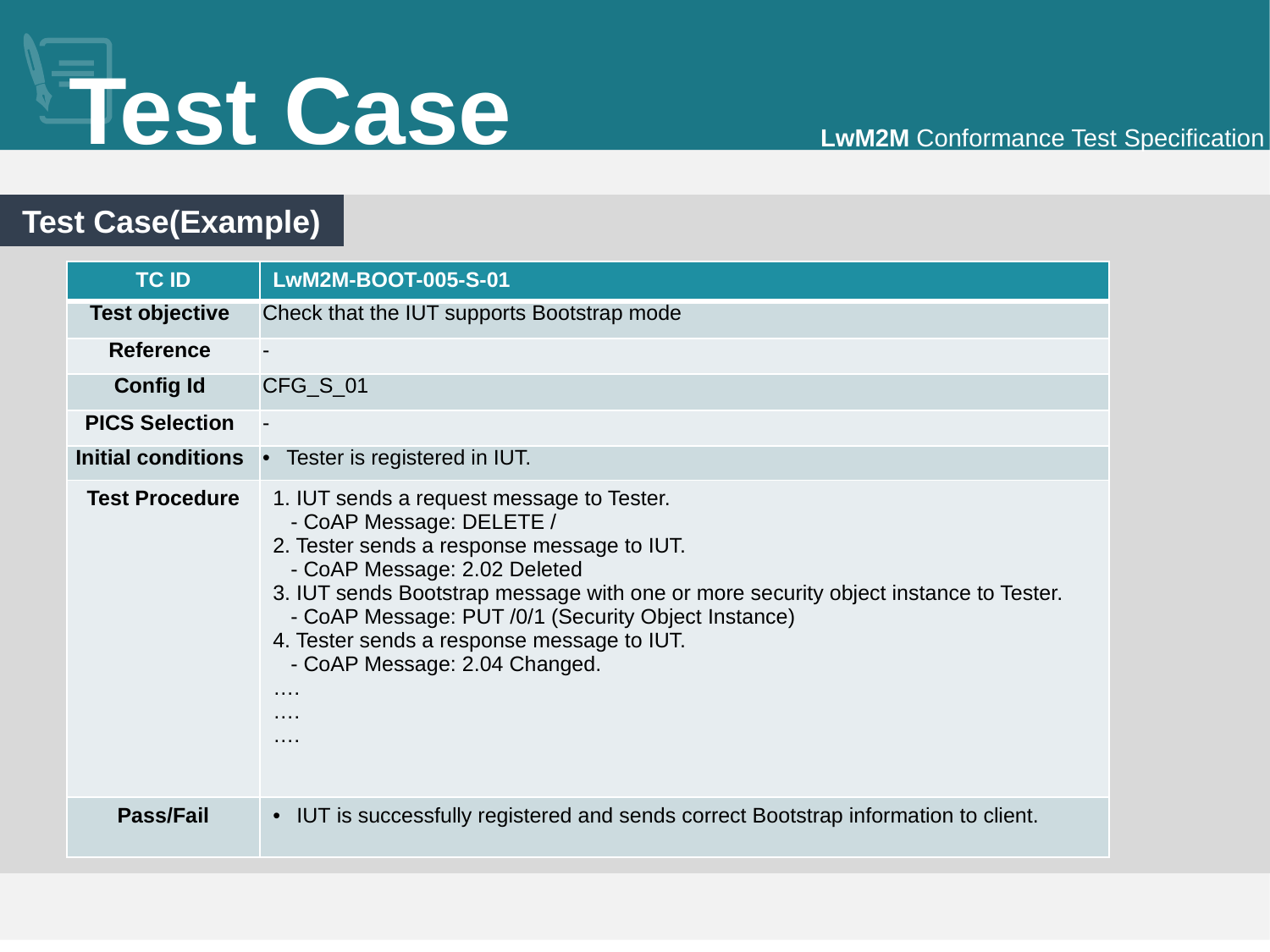

Test Case
#
LwM2M Conformance Test Specification

Test Case(Example)

| TC ID | LwM2M-BOOT-005-S-01 |
| --- | --- |
| Test objective | Check that the IUT supports Bootstrap mode |
| Reference | - |
| Config Id | CFG\_S\_01 |
| PICS Selection | - |
| Initial conditions | Tester is registered in IUT. |
| Test Procedure | 1. IUT sends a request message to Tester. - CoAP Message: DELETE / 2. Tester sends a response message to IUT. - CoAP Message: 2.02 Deleted 3. IUT sends Bootstrap message with one or more security object instance to Tester. - CoAP Message: PUT /0/1 (Security Object Instance) 4. Tester sends a response message to IUT. - CoAP Message: 2.04 Changed. …. …. …. |
| Pass/Fail | IUT is successfully registered and sends correct Bootstrap information to client. |
10